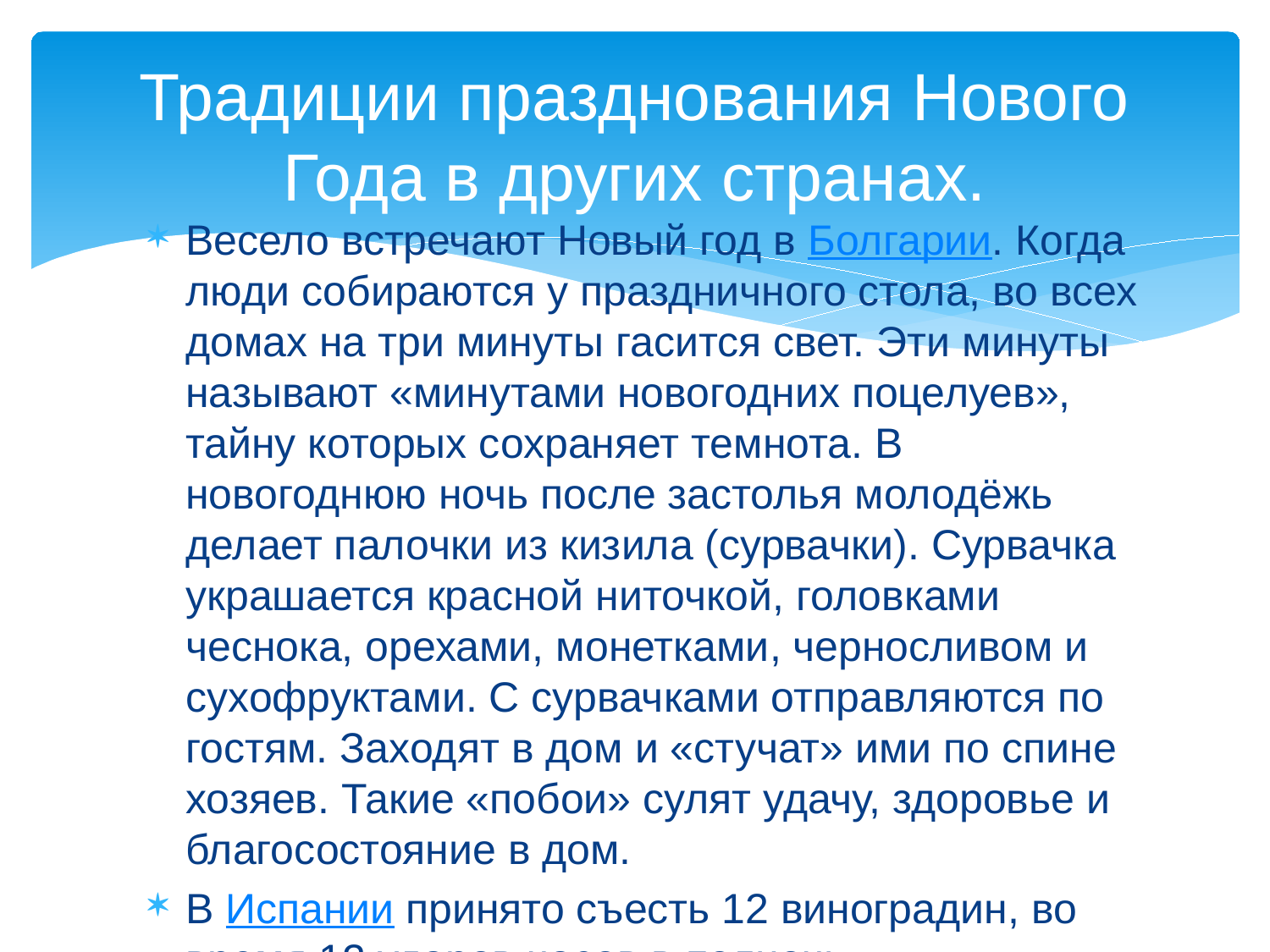

# Традиции празднования Нового Года в других странах.
Весело встречают Новый год в Болгарии. Когда люди собираются у праздничного стола, во всех домах на три минуты гасится свет. Эти минуты называют «минутами новогодних поцелуев», тайну которых сохраняет темнота. В новогоднюю ночь после застолья молодёжь делает палочки из кизила (сурвачки). Сурвачка украшается красной ниточкой, головками чеснока, орехами, монетками, черносливом и сухофруктами. С сурвачками отправляются по гостям. Заходят в дом и «стучат» ими по спине хозяев. Такие «побои» сулят удачу, здоровье и благосостояние в дом.
В Испании принято съесть 12 виноградин, во время 12 ударов часов в полночь.